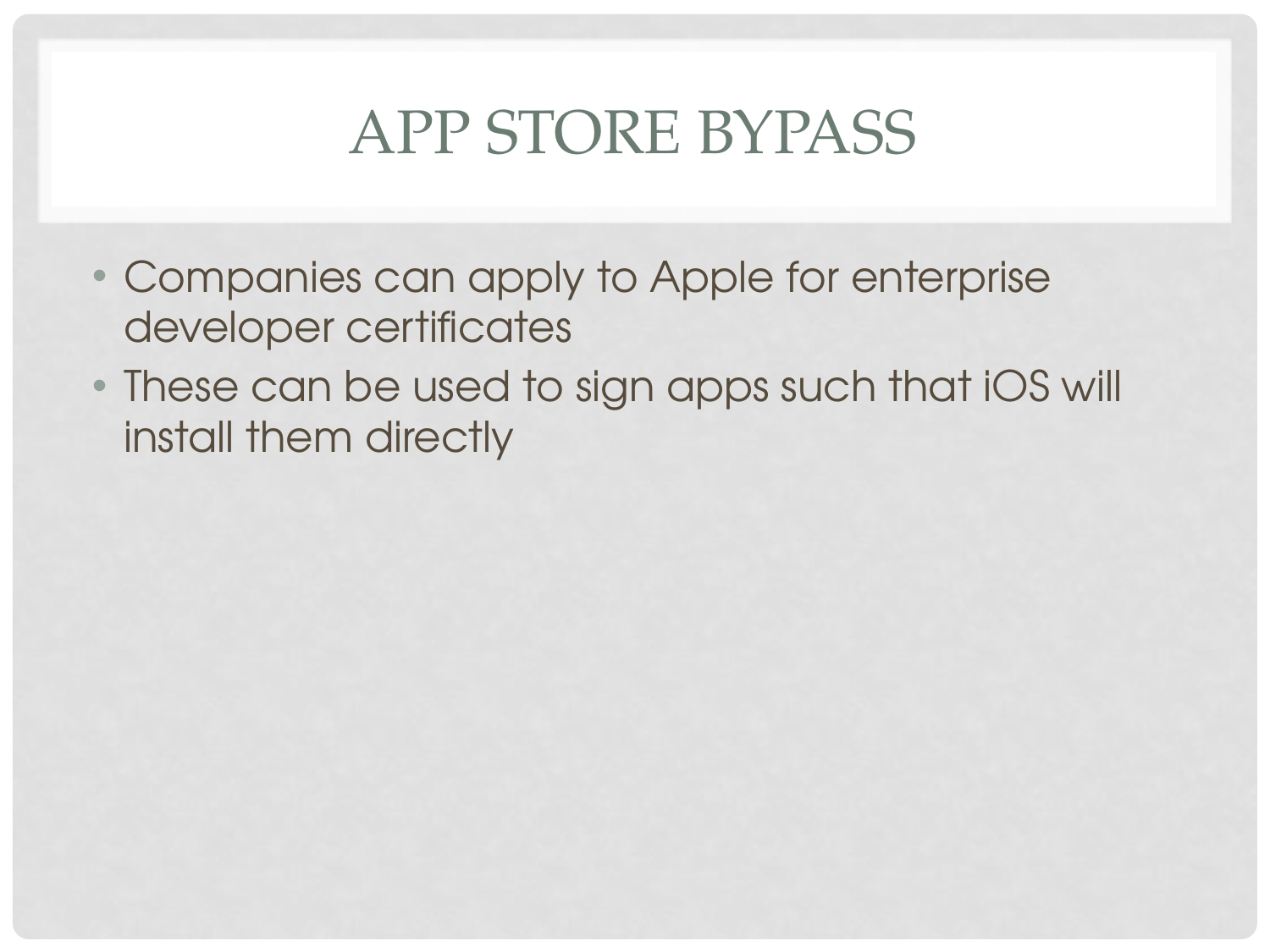

# App Store Bypass
Companies can apply to Apple for enterprise developer certificates
These can be used to sign apps such that iOS will install them directly